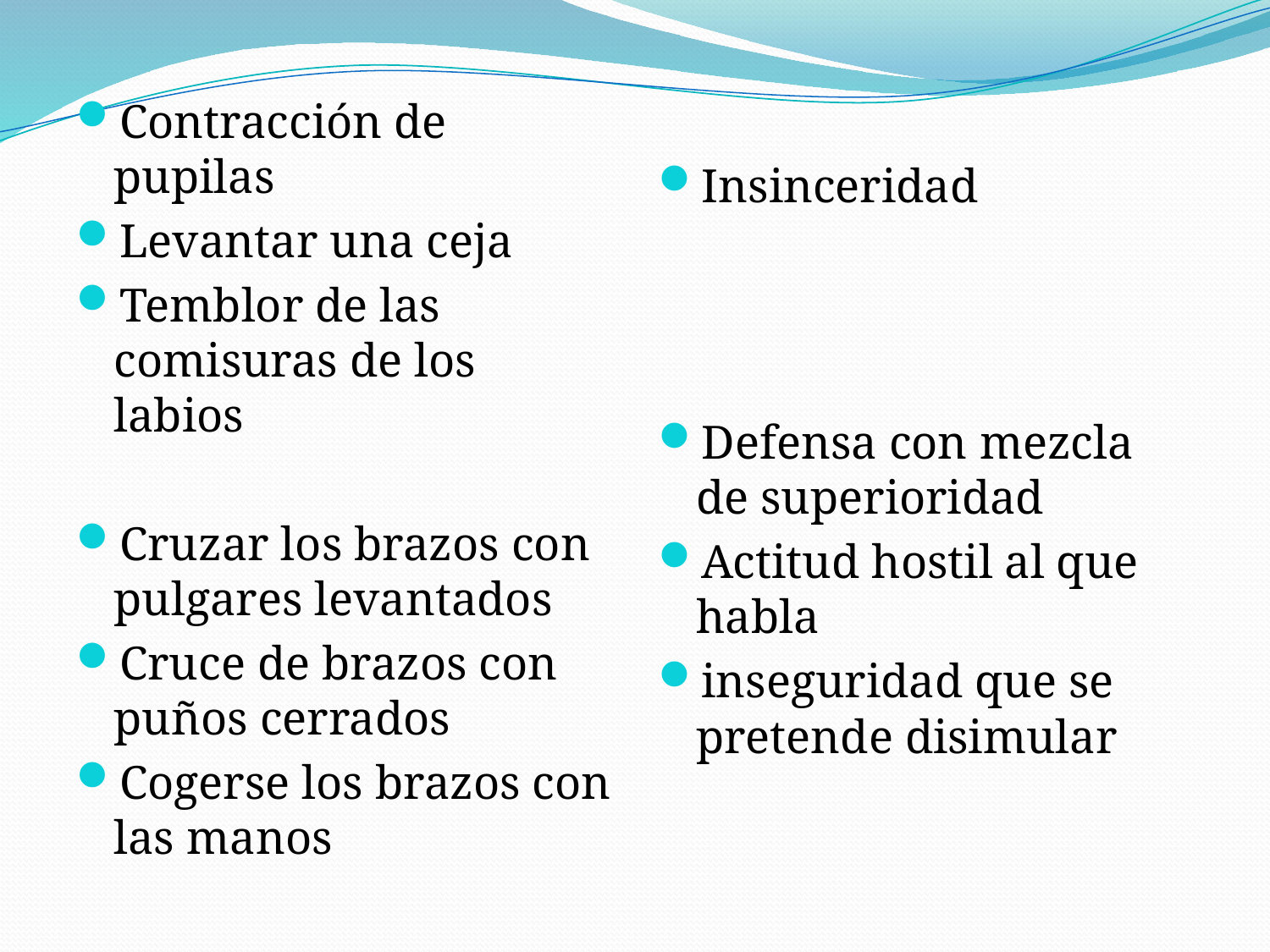

Contracción de pupilas
Levantar una ceja
Temblor de las comisuras de los labios

Cruzar los brazos con pulgares levantados
Cruce de brazos con puños cerrados
Cogerse los brazos con las manos

Insinceridad

Defensa con mezcla de superioridad
Actitud hostil al que  habla
inseguridad que se pretende disimular